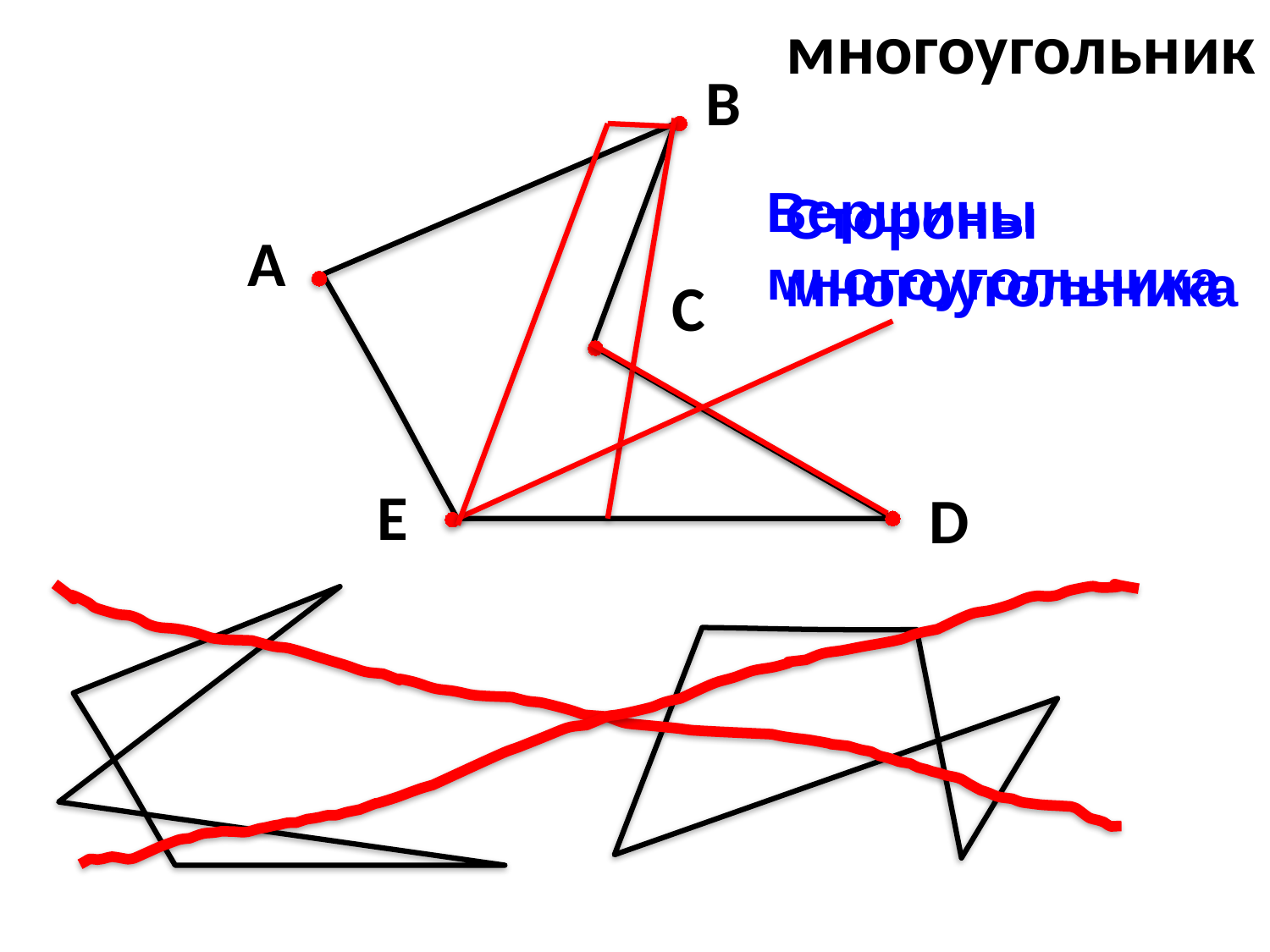

многоугольник
B

Вершины
многоугольника
Стороны
многоугольника
A
C

E
D